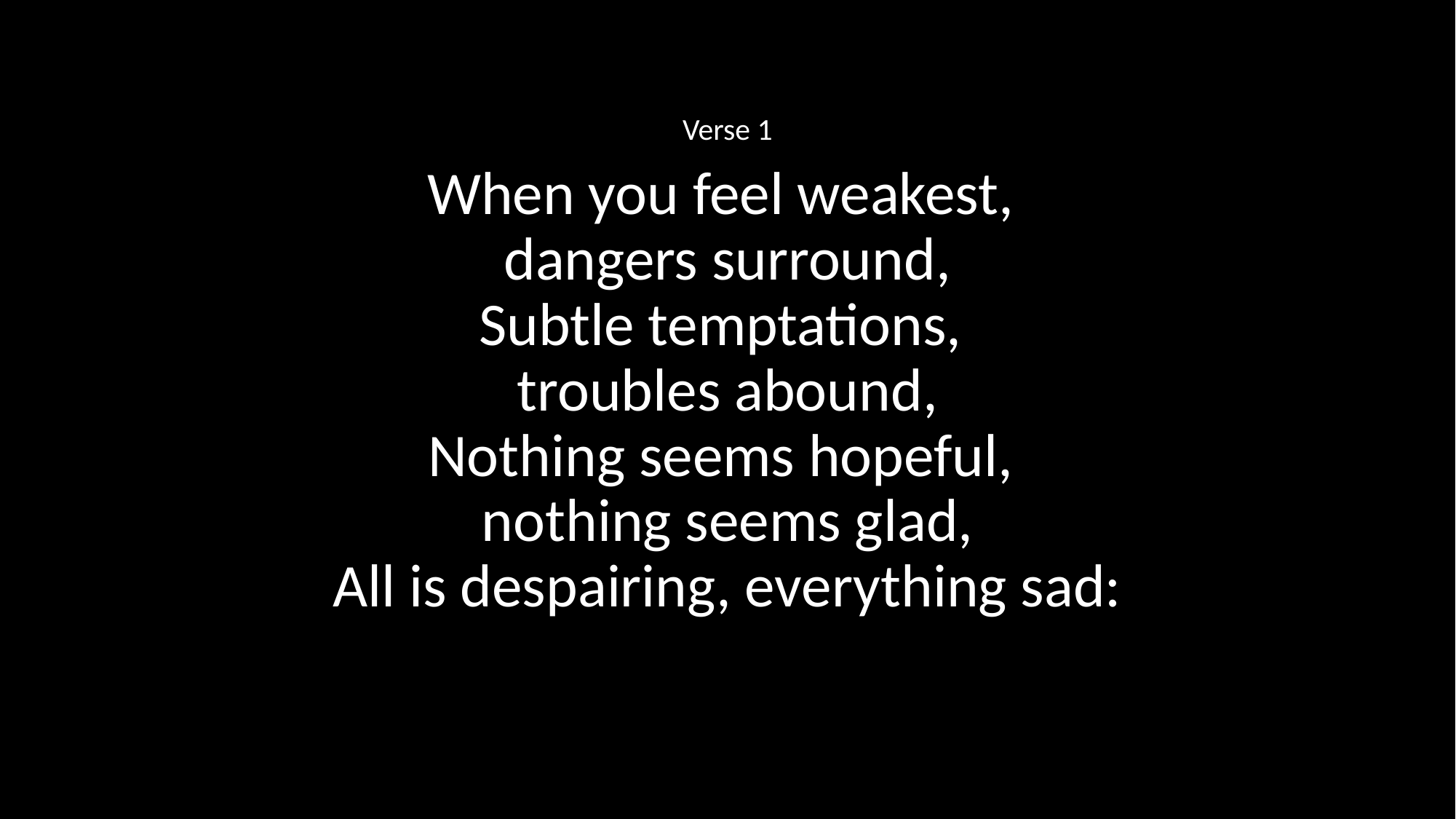

Verse 1
When you feel weakest,
dangers surround,
Subtle temptations,
troubles abound,
Nothing seems hopeful,
nothing seems glad,
All is despairing, everything sad: